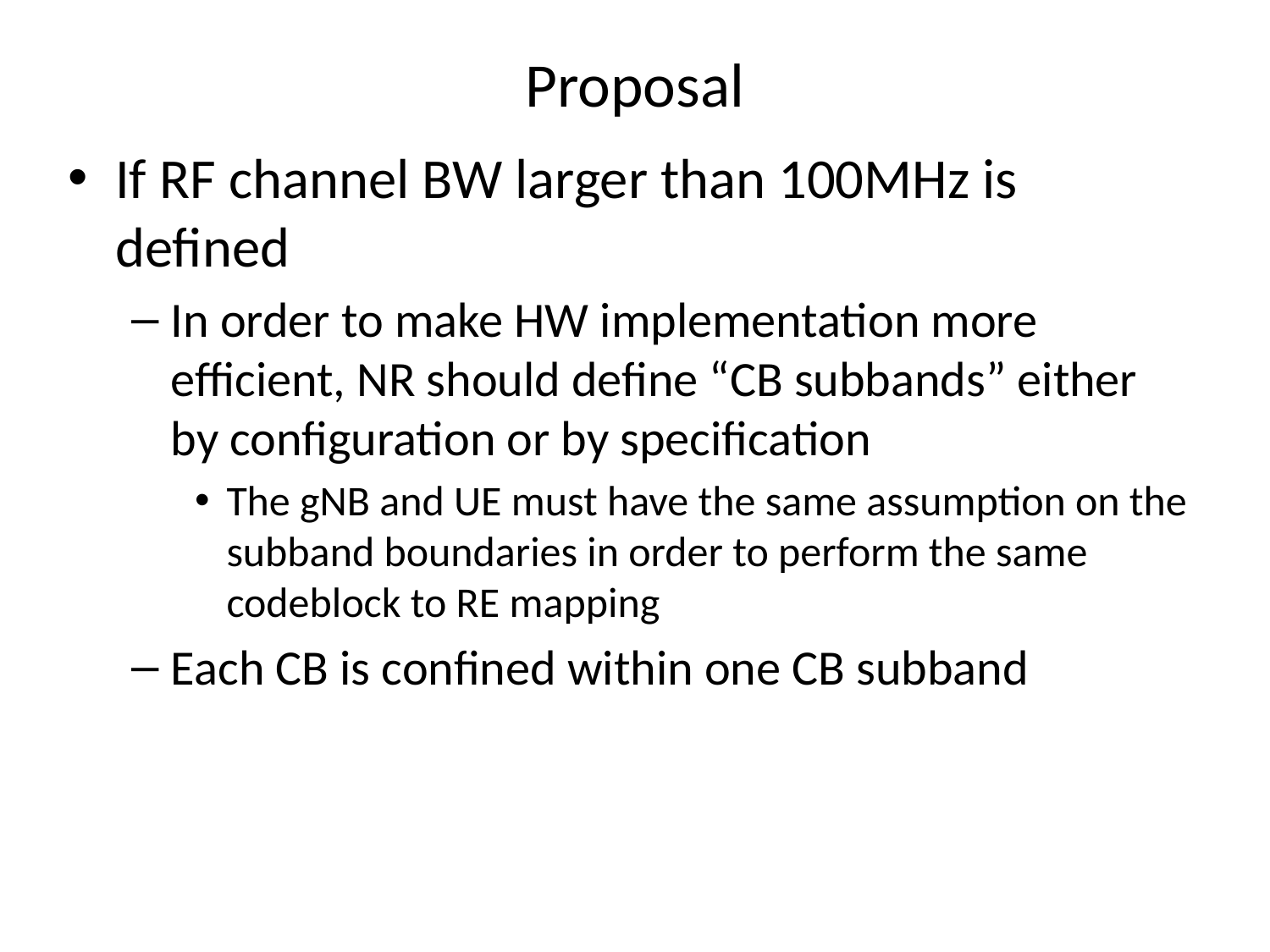

# Proposal
If RF channel BW larger than 100MHz is defined
In order to make HW implementation more efficient, NR should define “CB subbands” either by configuration or by specification
The gNB and UE must have the same assumption on the subband boundaries in order to perform the same codeblock to RE mapping
Each CB is confined within one CB subband